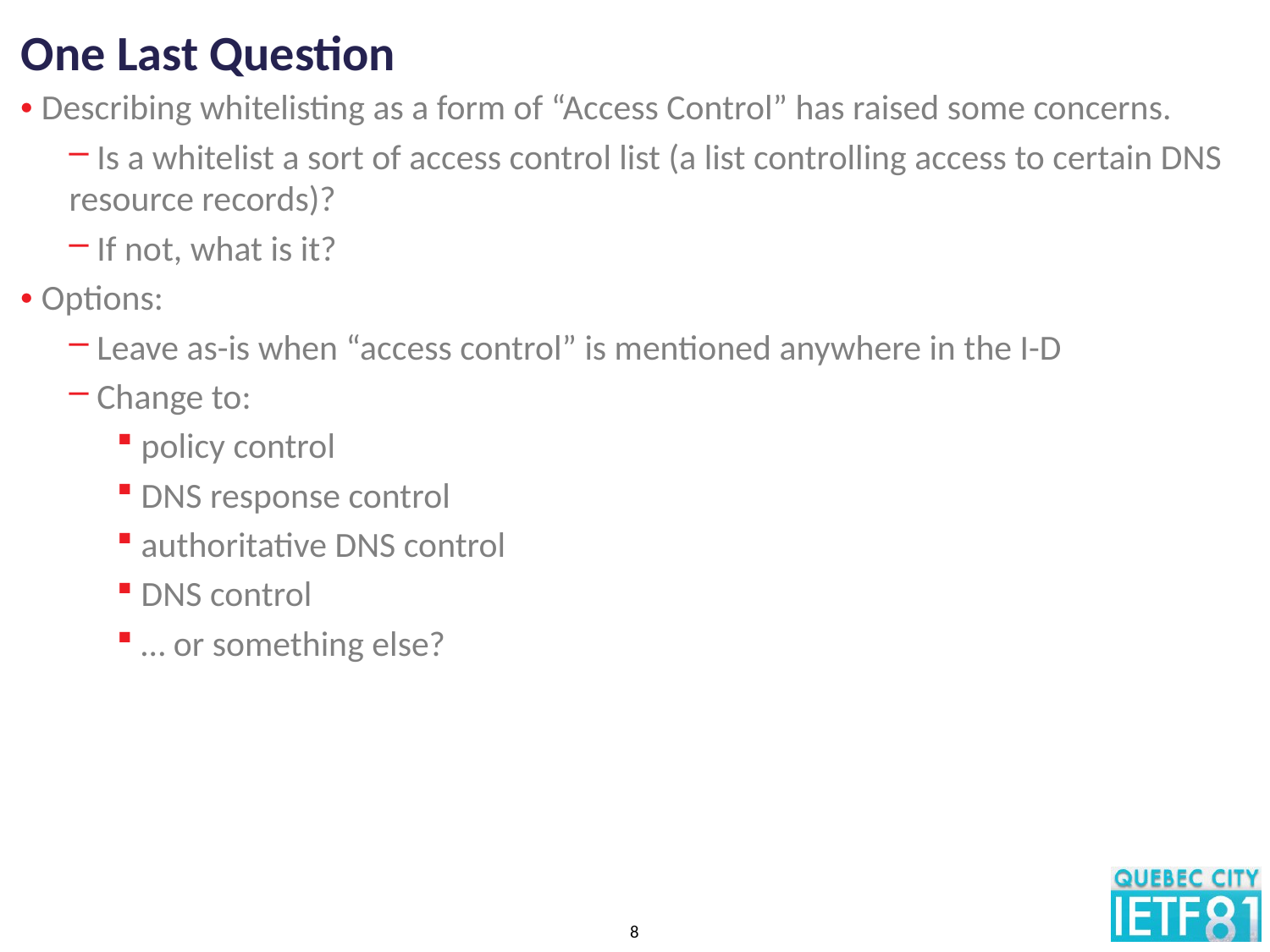

# One Last Question
 Describing whitelisting as a form of “Access Control” has raised some concerns.
 Is a whitelist a sort of access control list (a list controlling access to certain DNS resource records)?
 If not, what is it?
 Options:
 Leave as-is when “access control” is mentioned anywhere in the I-D
 Change to:
 policy control
 DNS response control
 authoritative DNS control
 DNS control
 … or something else?
8